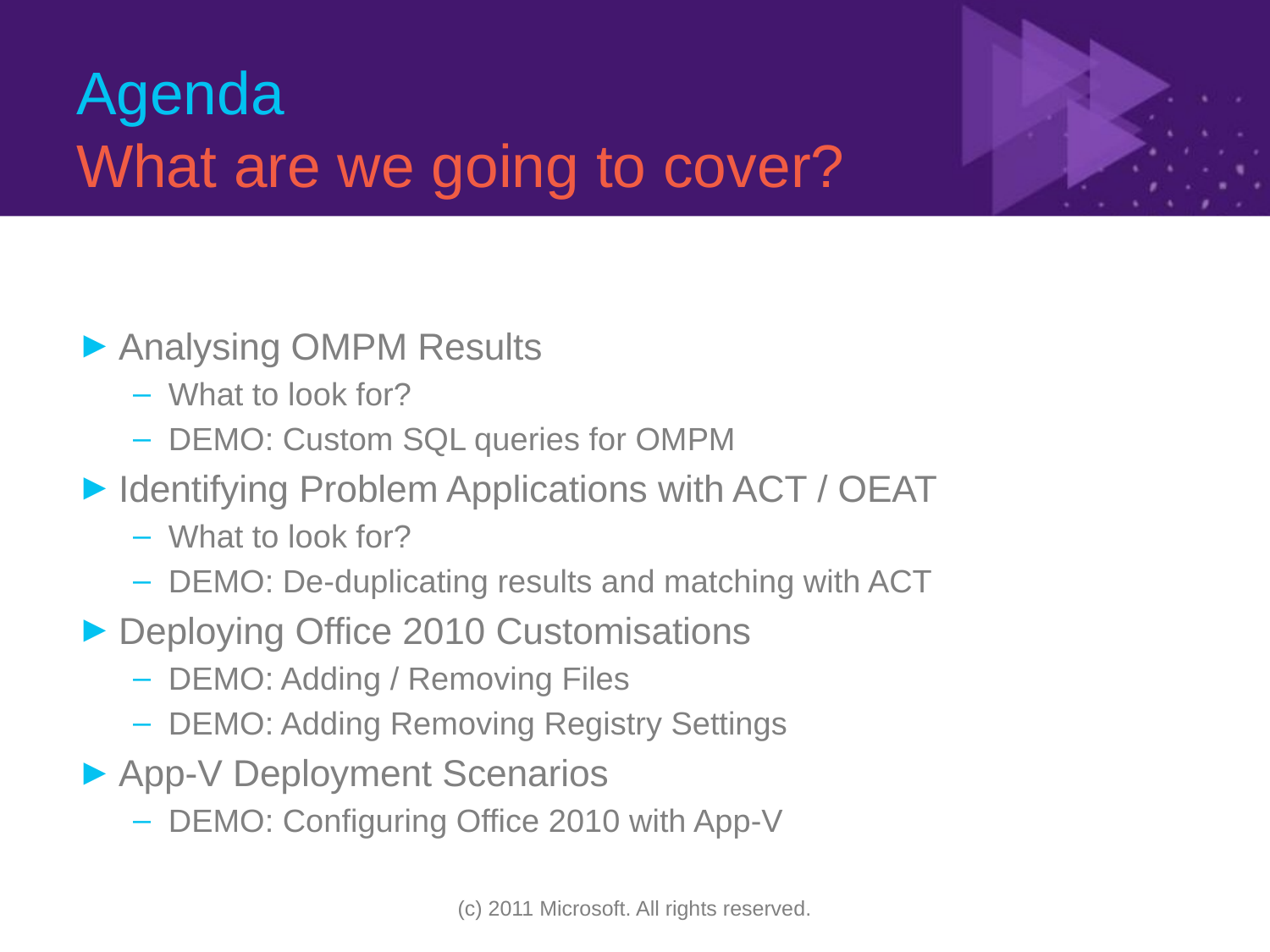

# Agenda What are we going to cover?
Analysing OMPM Results
What to look for?
DEMO: Custom SQL queries for OMPM
Identifying Problem Applications with ACT / OEAT
What to look for?
DEMO: De-duplicating results and matching with ACT
Deploying Office 2010 Customisations
DEMO: Adding / Removing Files
DEMO: Adding Removing Registry Settings
App-V Deployment Scenarios
DEMO: Configuring Office 2010 with App-V
(c) 2011 Microsoft. All rights reserved.